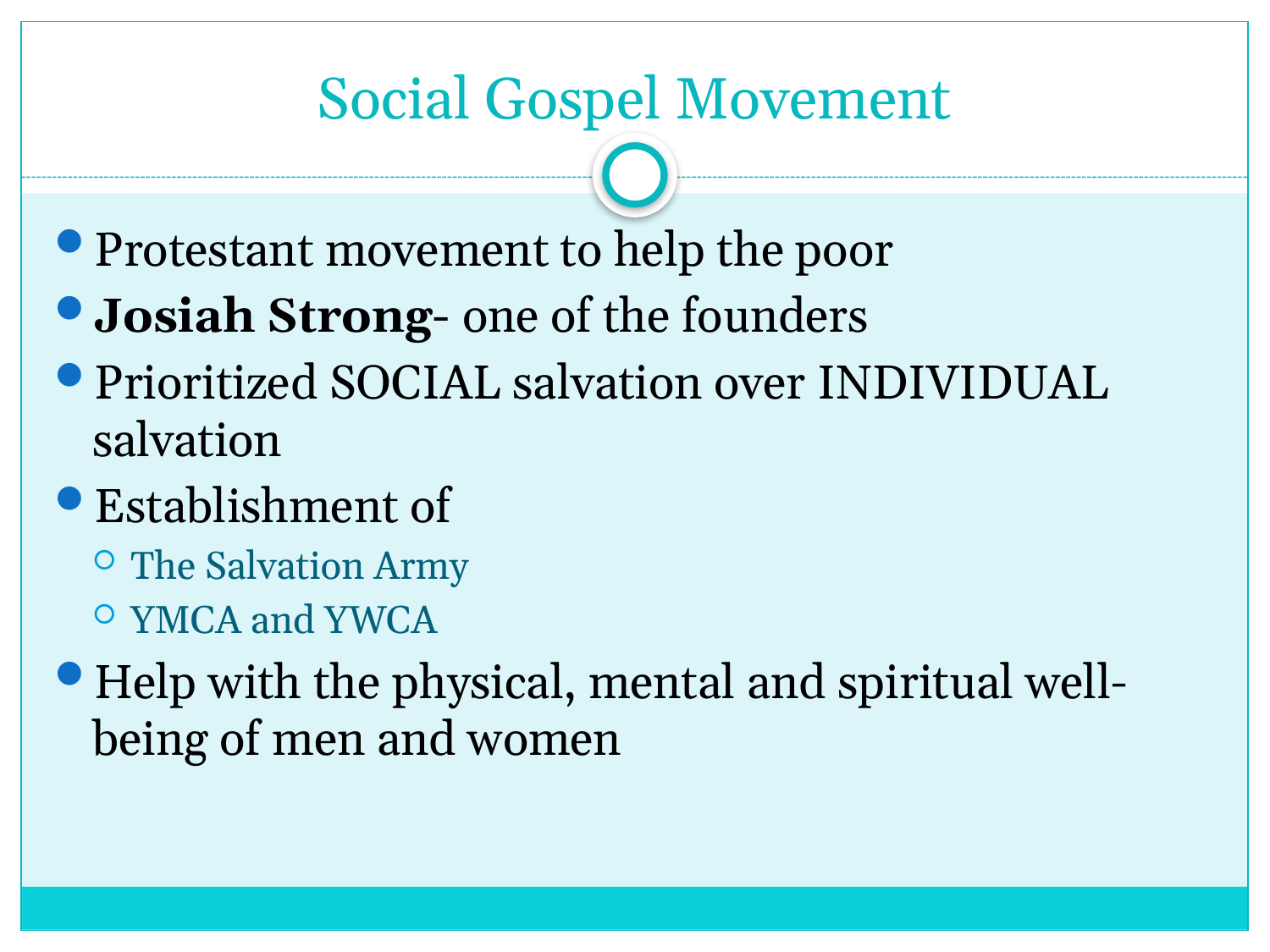

# Social Gospel Movement
Protestant movement to help the poor
Josiah Strong- one of the founders
Prioritized SOCIAL salvation over INDIVIDUAL salvation
Establishment of
The Salvation Army
YMCA and YWCA
Help with the physical, mental and spiritual well-being of men and women